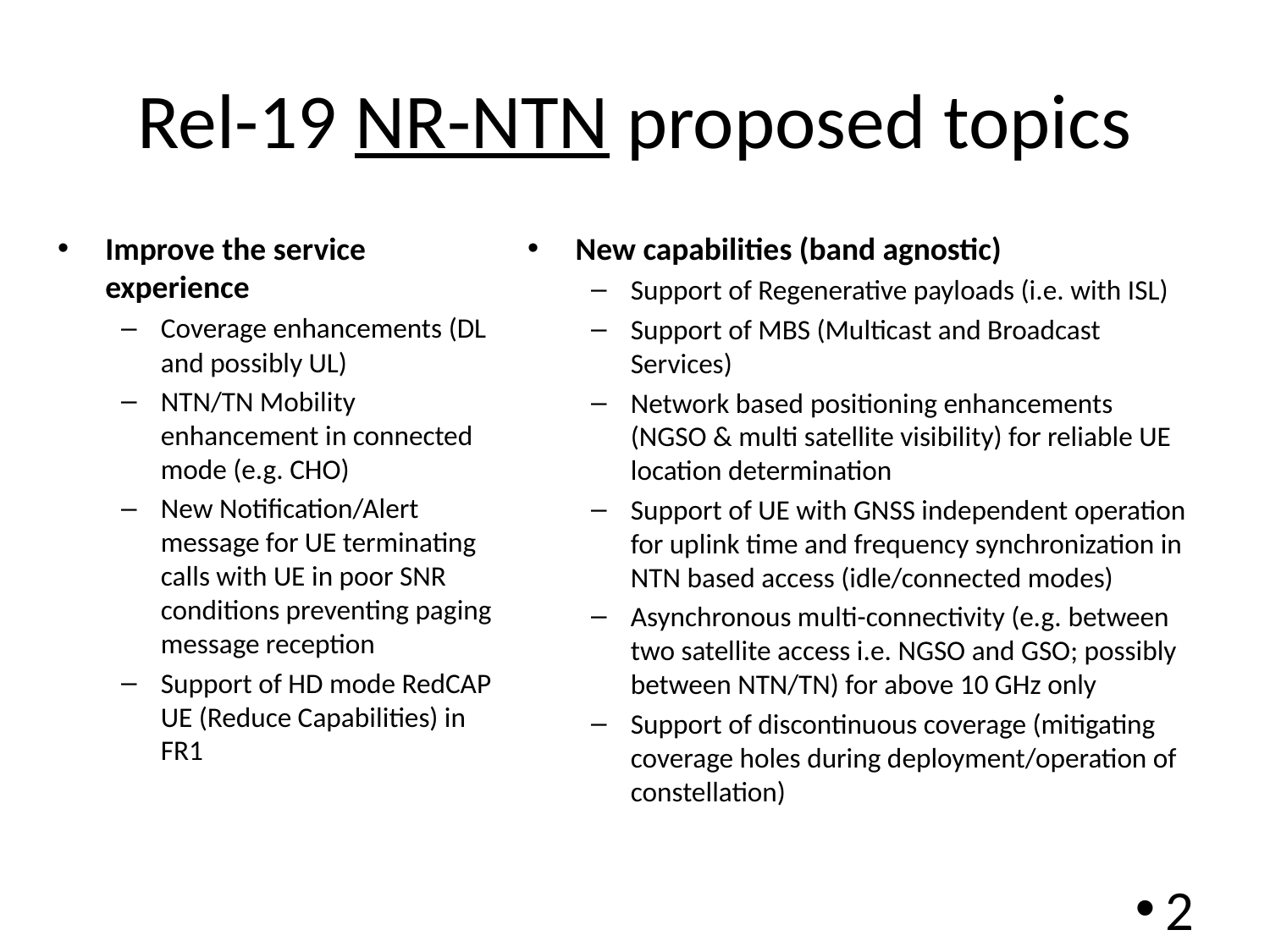

# Rel-19 NR-NTN proposed topics
Improve the service experience
Coverage enhancements (DL and possibly UL)
NTN/TN Mobility enhancement in connected mode (e.g. CHO)
New Notification/Alert message for UE terminating calls with UE in poor SNR conditions preventing paging message reception
Support of HD mode RedCAP UE (Reduce Capabilities) in FR1
New capabilities (band agnostic)
Support of Regenerative payloads (i.e. with ISL)
Support of MBS (Multicast and Broadcast Services)
Network based positioning enhancements (NGSO & multi satellite visibility) for reliable UE location determination
Support of UE with GNSS independent operation for uplink time and frequency synchronization in NTN based access (idle/connected modes)
Asynchronous multi-connectivity (e.g. between two satellite access i.e. NGSO and GSO; possibly between NTN/TN) for above 10 GHz only
Support of discontinuous coverage (mitigating coverage holes during deployment/operation of constellation)

2